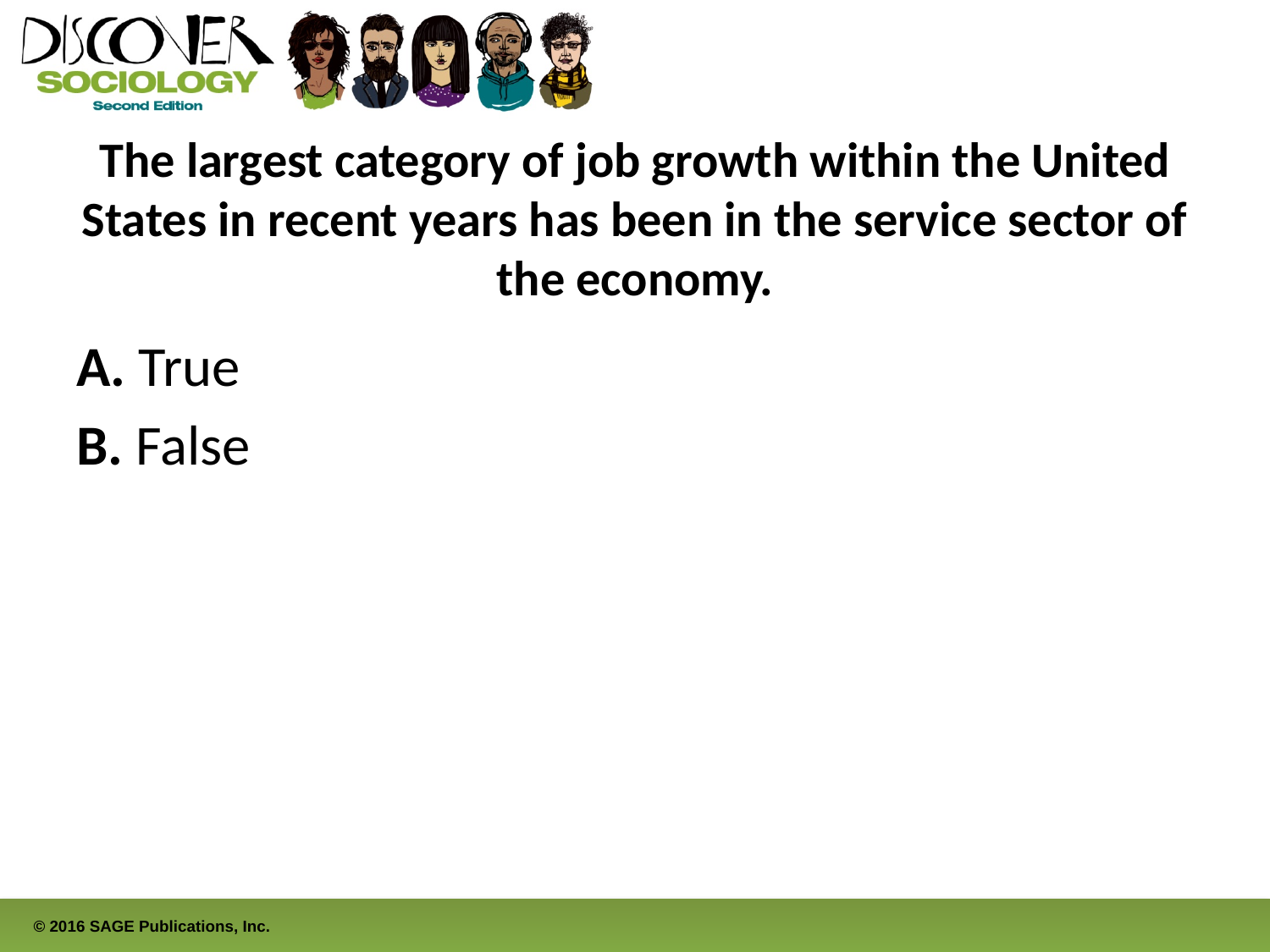

# The largest category of job growth within the United States in recent years has been in the service sector of the economy.
A. True
B. False